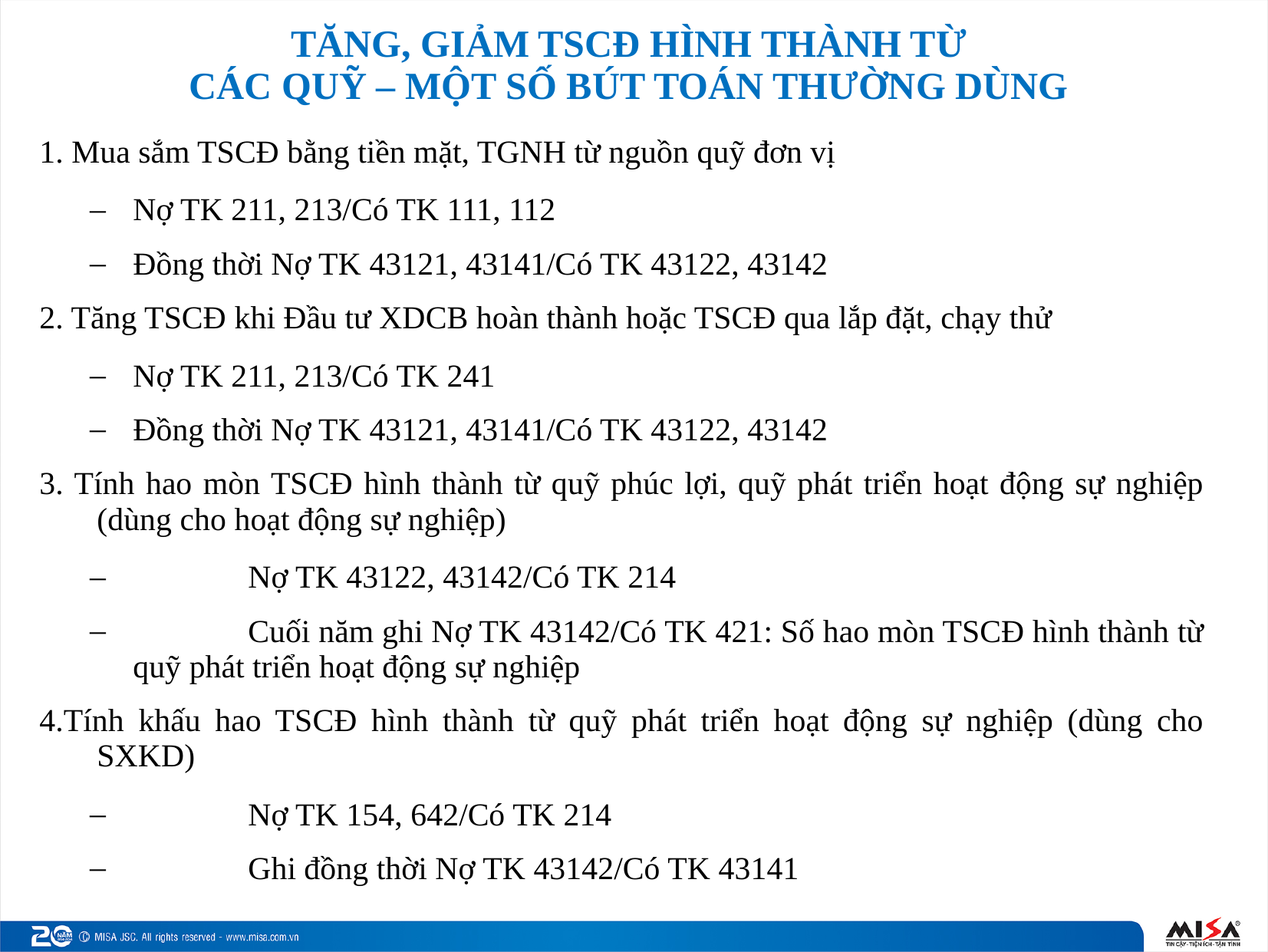

# TĂNG, GIẢM TSCĐ HÌNH THÀNH TỪ CÁC QUỸ – MỘT SỐ BÚT TOÁN THƯỜNG DÙNG
1. Mua sắm TSCĐ bằng tiền mặt, TGNH từ nguồn quỹ đơn vị
Nợ TK 211, 213/Có TK 111, 112
Đồng thời Nợ TK 43121, 43141/Có TK 43122, 43142
2. Tăng TSCĐ khi Đầu tư XDCB hoàn thành hoặc TSCĐ qua lắp đặt, chạy thử
Nợ TK 211, 213/Có TK 241
Đồng thời Nợ TK 43121, 43141/Có TK 43122, 43142
3. Tính hao mòn TSCĐ hình thành từ quỹ phúc lợi, quỹ phát triển hoạt động sự nghiệp (dùng cho hoạt động sự nghiệp)
	Nợ TK 43122, 43142/Có TK 214
	Cuối năm ghi Nợ TK 43142/Có TK 421: Số hao mòn TSCĐ hình thành từ quỹ phát triển hoạt động sự nghiệp
4.Tính khấu hao TSCĐ hình thành từ quỹ phát triển hoạt động sự nghiệp (dùng cho SXKD)
	Nợ TK 154, 642/Có TK 214
	Ghi đồng thời Nợ TK 43142/Có TK 43141